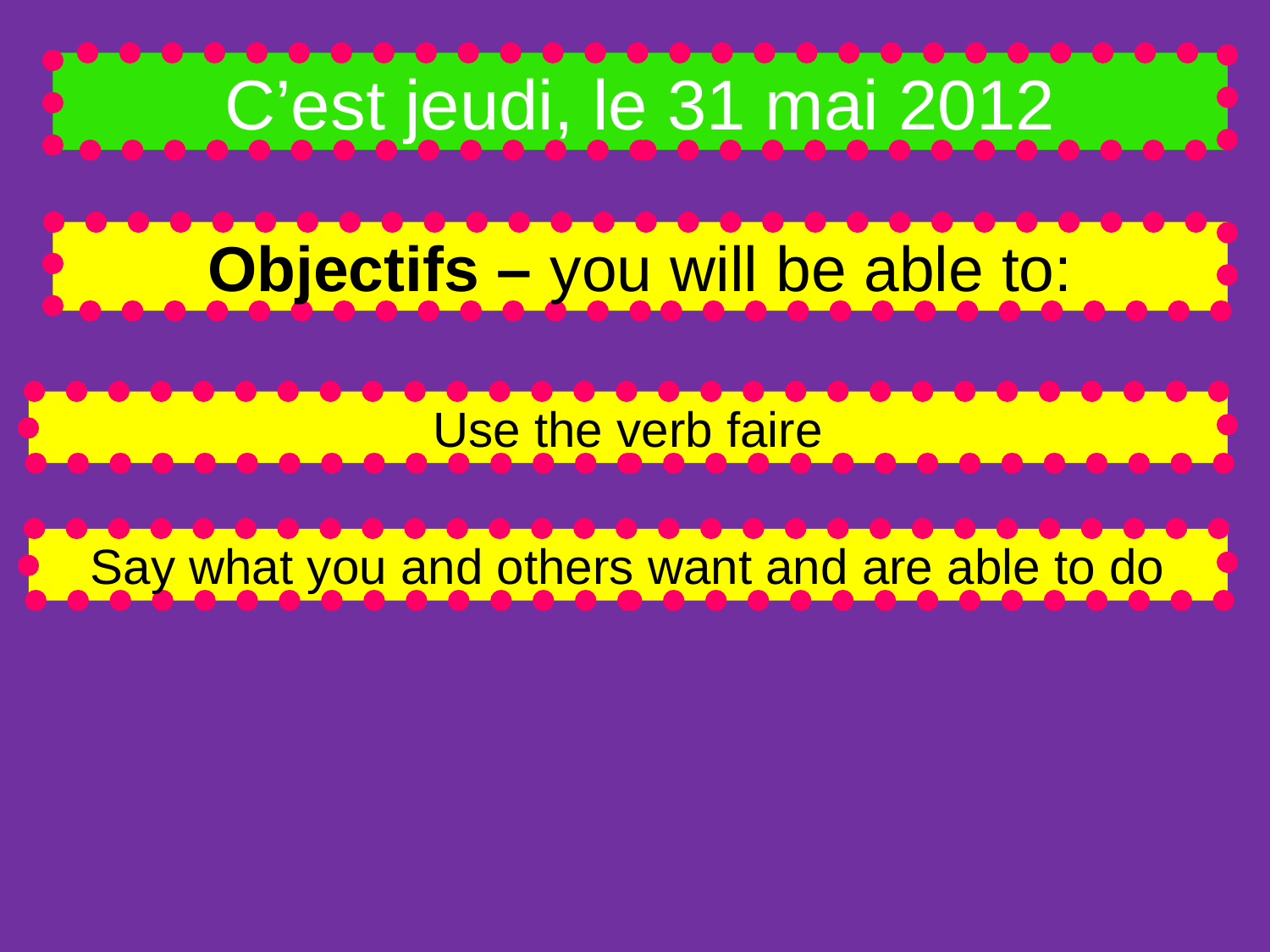

C’est jeudi, le 31 mai 2012
Objectifs – you will be able to:
Use the verb faire
Say what you and others want and are able to do